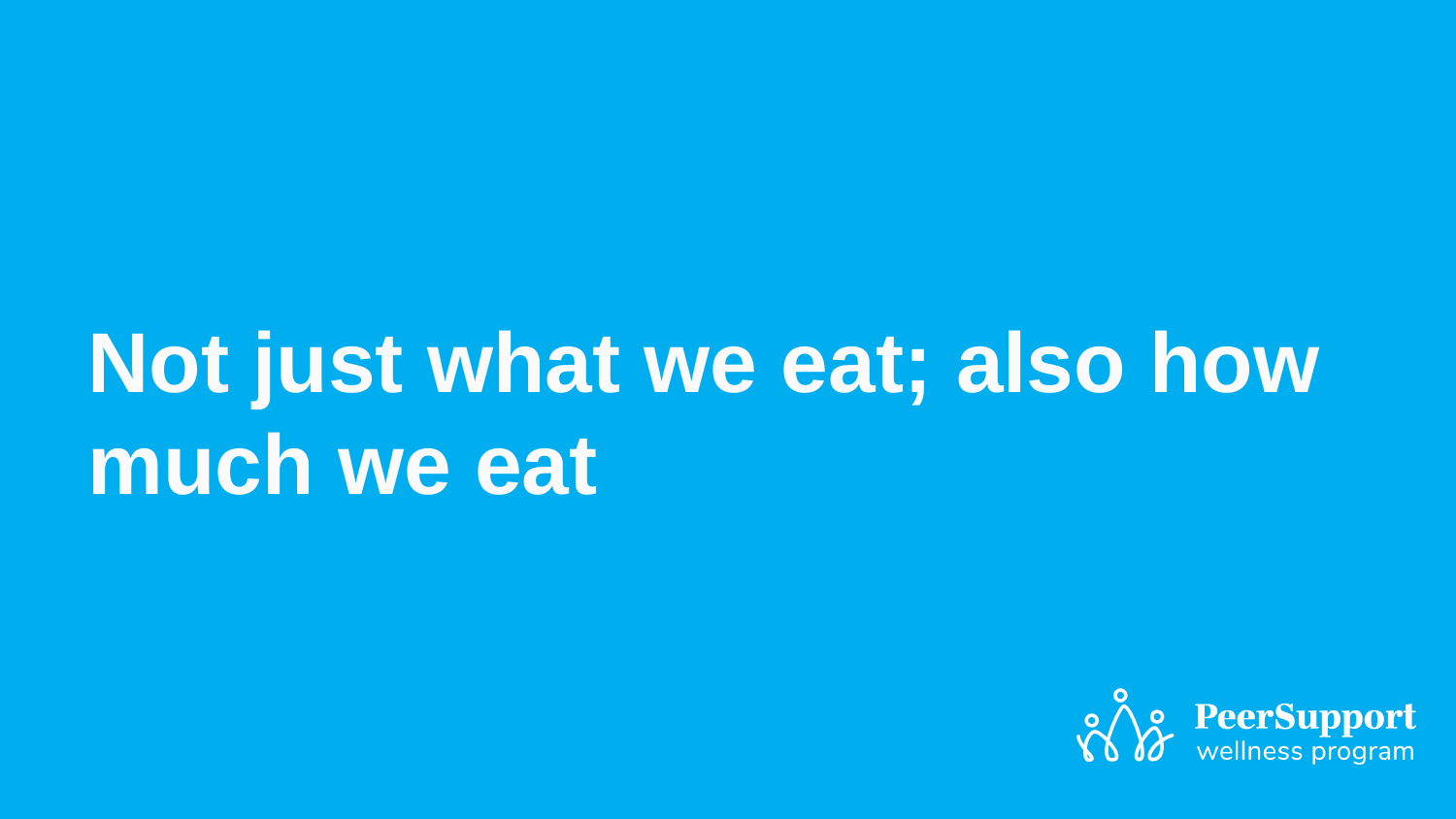

# Not just what we eat; also how much we eat